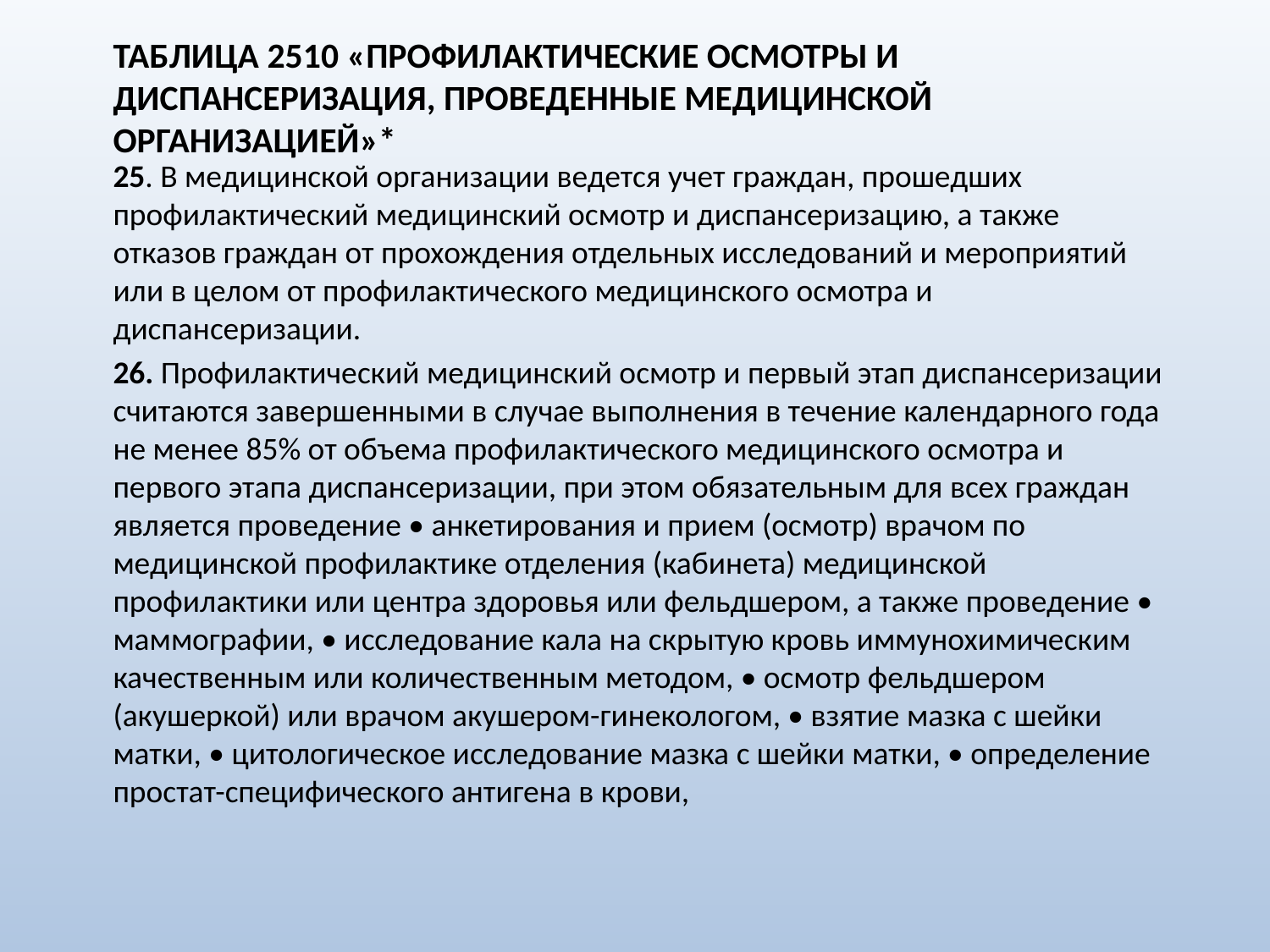

# Таблица 2510 «Профилактические осмотры и диспансеризация, проведенные медицинской организацией»*
25. В медицинской организации ведется учет граждан, прошедших профилактический медицинский осмотр и диспансеризацию, а также отказов граждан от прохождения отдельных исследований и мероприятий или в целом от профилактического медицинского осмотра и диспансеризации.
26. Профилактический медицинский осмотр и первый этап диспансеризации считаются завершенными в случае выполнения в течение календарного года не менее 85% от объема профилактического медицинского осмотра и первого этапа диспансеризации, при этом обязательным для всех граждан является проведение • анкетирования и прием (осмотр) врачом по медицинской профилактике отделения (кабинета) медицинской профилактики или центра здоровья или фельдшером, а также проведение • маммографии, • исследование кала на скрытую кровь иммунохимическим качественным или количественным методом, • осмотр фельдшером (акушеркой) или врачом акушером-гинекологом, • взятие мазка с шейки матки, • цитологическое исследование мазка с шейки матки, • определение простат-специфического антигена в крови,